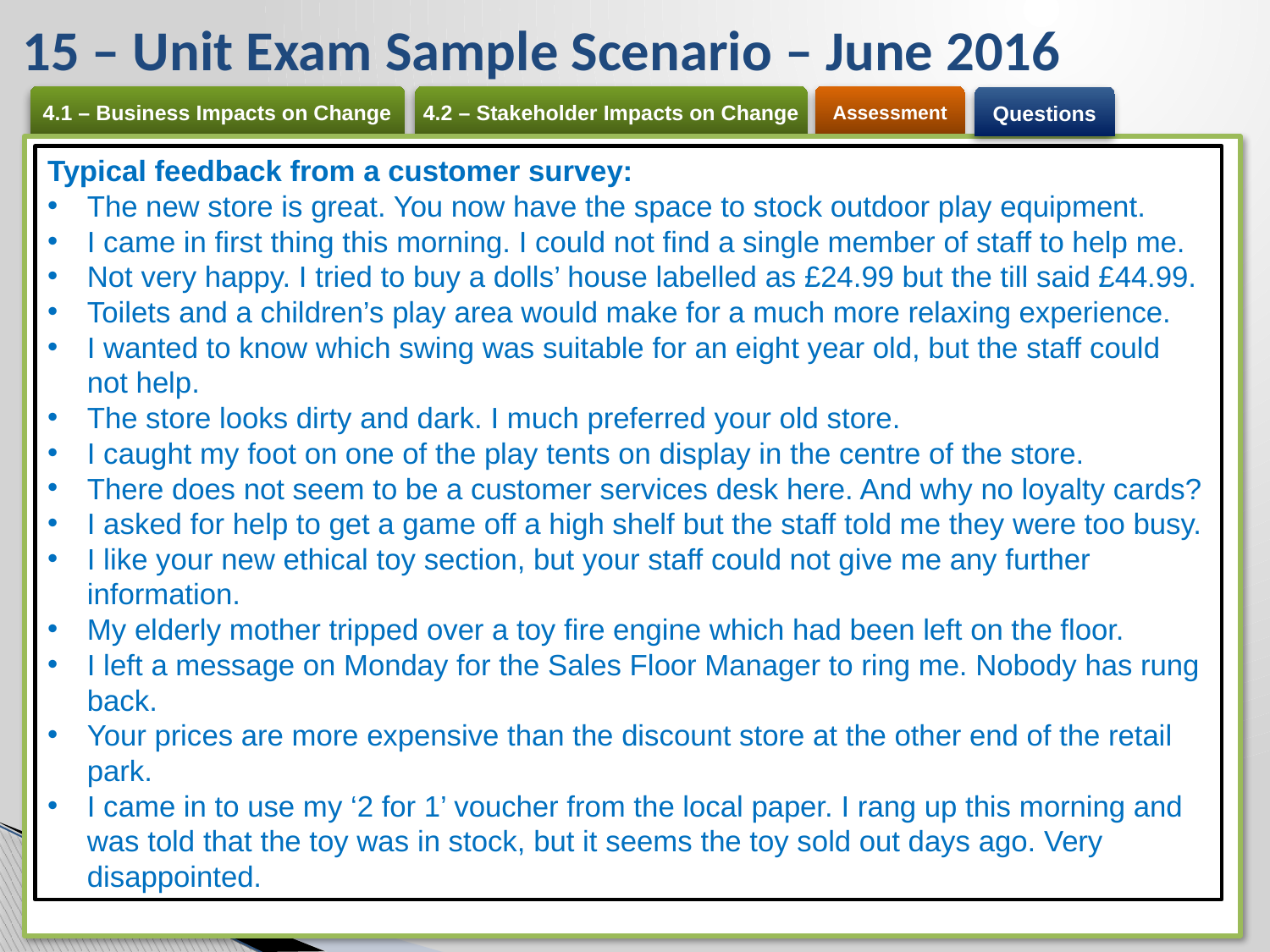

# 15 – Unit Exam Sample Scenario – June 2016
Typical feedback from a customer survey:
The new store is great. You now have the space to stock outdoor play equipment.
I came in first thing this morning. I could not find a single member of staff to help me.
Not very happy. I tried to buy a dolls’ house labelled as £24.99 but the till said £44.99.
Toilets and a children’s play area would make for a much more relaxing experience.
I wanted to know which swing was suitable for an eight year old, but the staff could not help.
The store looks dirty and dark. I much preferred your old store.
I caught my foot on one of the play tents on display in the centre of the store.
There does not seem to be a customer services desk here. And why no loyalty cards?
I asked for help to get a game off a high shelf but the staff told me they were too busy.
I like your new ethical toy section, but your staff could not give me any further information.
My elderly mother tripped over a toy fire engine which had been left on the floor.
I left a message on Monday for the Sales Floor Manager to ring me. Nobody has rung back.
Your prices are more expensive than the discount store at the other end of the retail park.
I came in to use my ‘2 for 1’ voucher from the local paper. I rang up this morning and was told that the toy was in stock, but it seems the toy sold out days ago. Very disappointed.